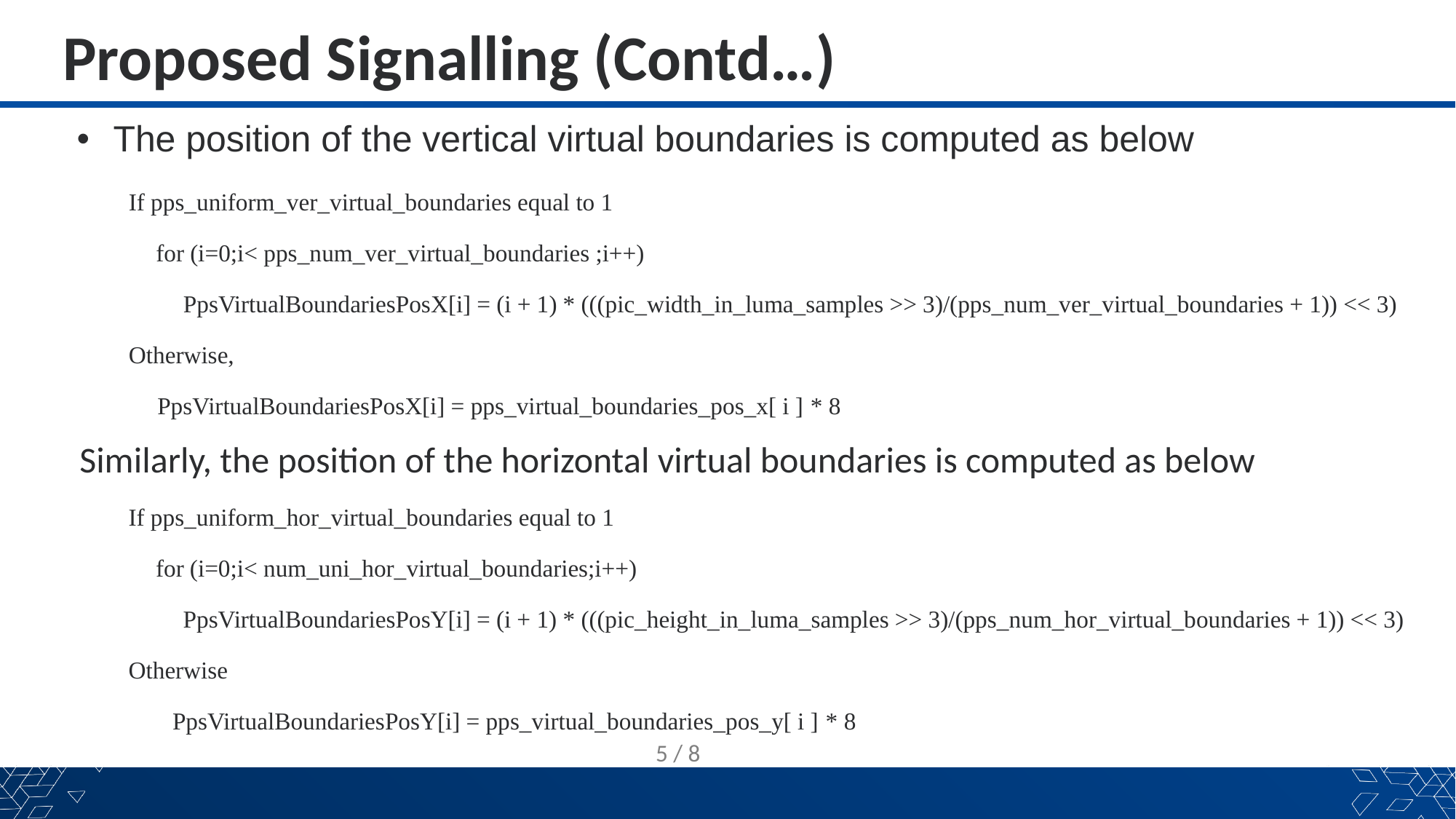

Proposed Signalling (Contd…)
The position of the vertical virtual boundaries is computed as below
If pps_uniform_ver_virtual_boundaries equal to 1
	for (i=0;i< pps_num_ver_virtual_boundaries ;i++)
		PpsVirtualBoundariesPosX[i] = (i + 1) * (((pic_width_in_luma_samples >> 3)/(pps_num_ver_virtual_boundaries + 1)) << 3)
Otherwise,
  PpsVirtualBoundariesPosX[i] = pps_virtual_boundaries_pos_x[ i ] * 8
Similarly, the position of the horizontal virtual boundaries is computed as below
If pps_uniform_hor_virtual_boundaries equal to 1
	for (i=0;i< num_uni_hor_virtual_boundaries;i++)
		PpsVirtualBoundariesPosY[i] = (i + 1) * (((pic_height_in_luma_samples >> 3)/(pps_num_hor_virtual_boundaries + 1)) << 3)
Otherwise
	PpsVirtualBoundariesPosY[i] = pps_virtual_boundaries_pos_y[ i ] * 8